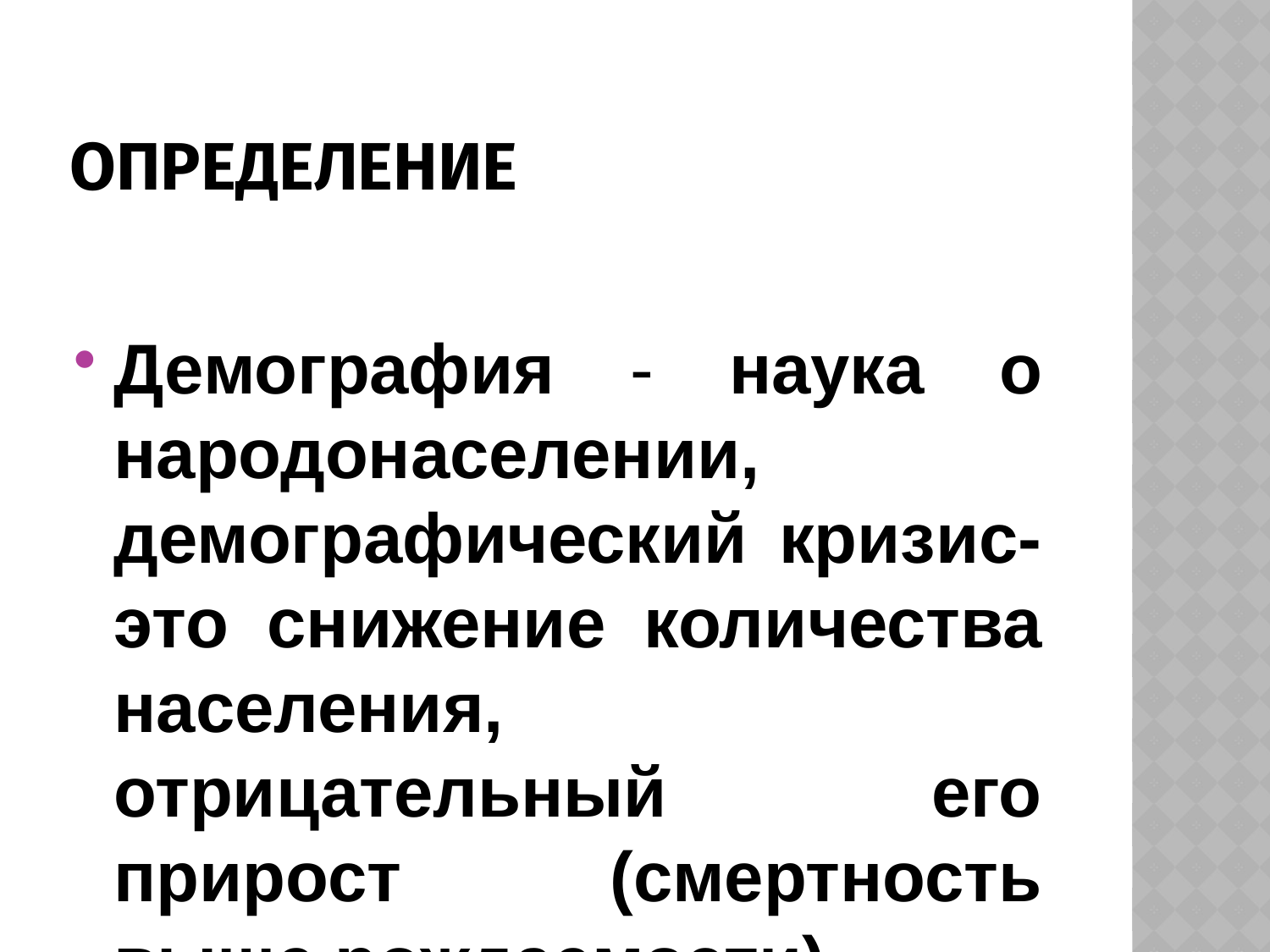

# Определение
Демография - наука о народонаселении, демографический кризис-это снижение количества населения, отрицательный его прирост (смертность выше рождаемости)